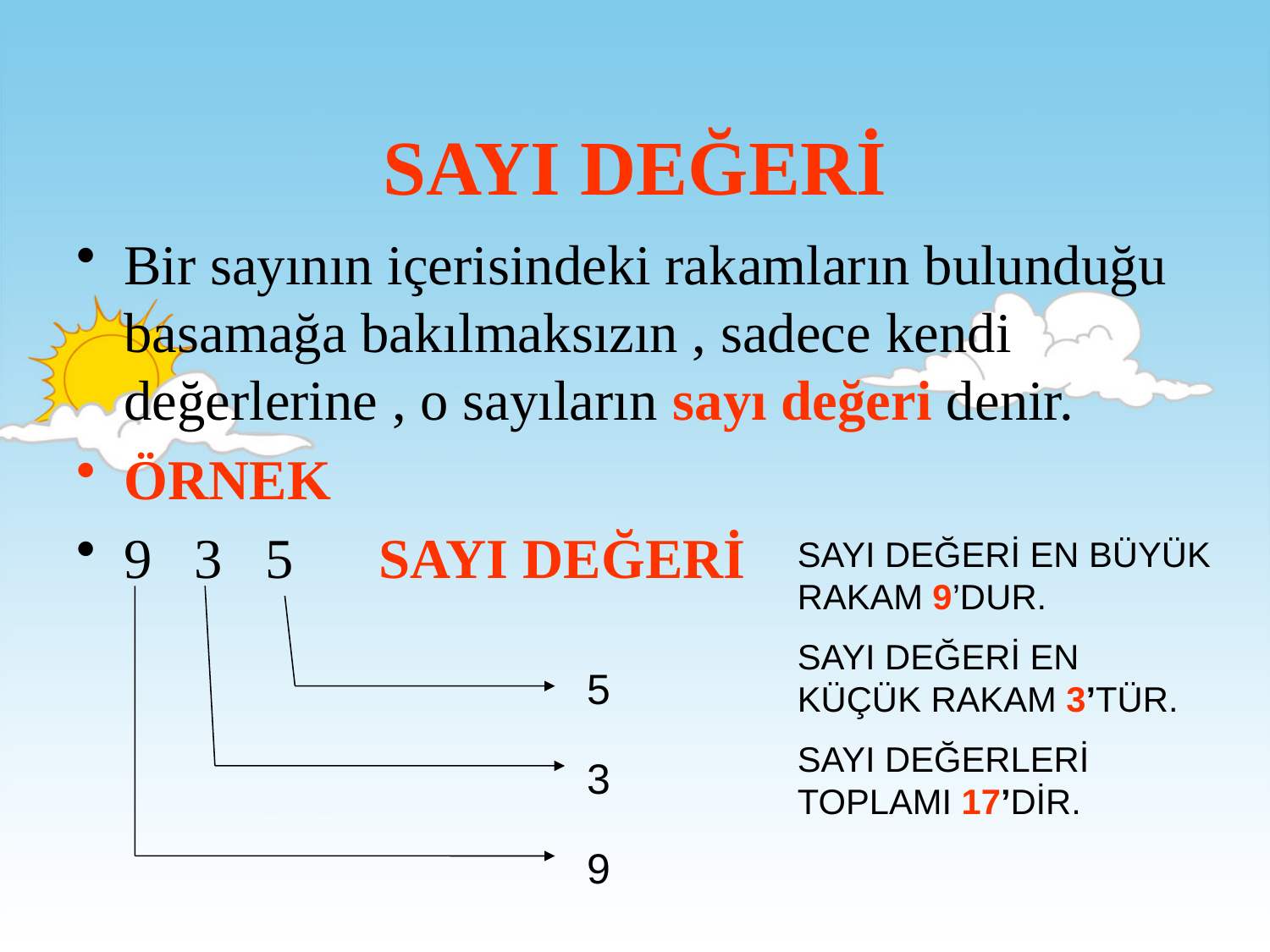

# SAYI DEĞERİ
Bir sayının içerisindeki rakamların bulunduğu basamağa bakılmaksızın , sadece kendi değerlerine , o sayıların sayı değeri denir.
ÖRNEK
9   3   5      SAYI DEĞERİ
SAYI DEĞERİ EN BÜYÜK RAKAM 9’DUR.
SAYI DEĞERİ EN KÜÇÜK RAKAM 3’TÜR.
SAYI DEĞERLERİ TOPLAMI 17’DİR.

5

3

9